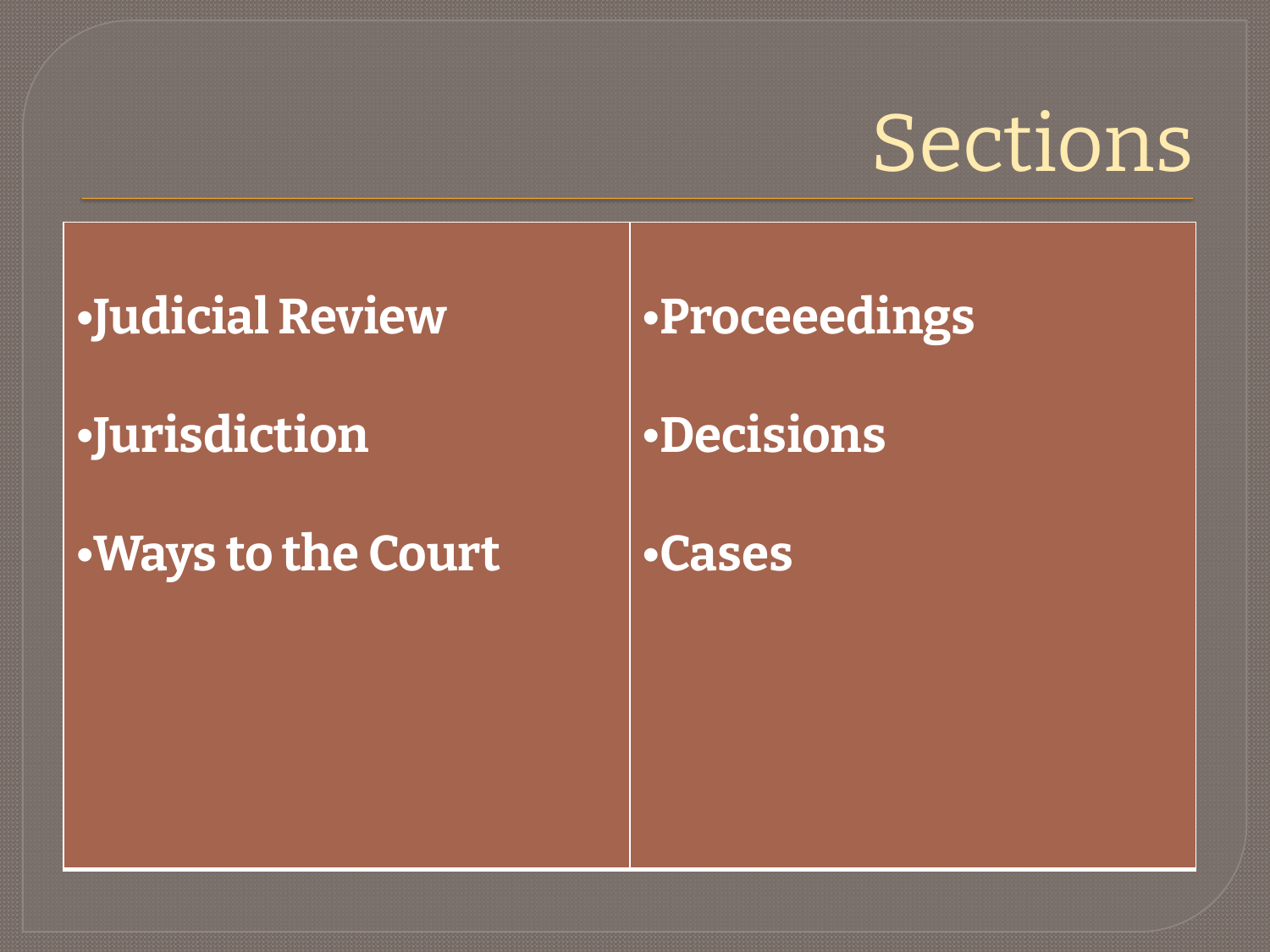

# Sections
| Judicial Review Jurisdiction Ways to the Court | Proceeedings Decisions Cases |
| --- | --- |